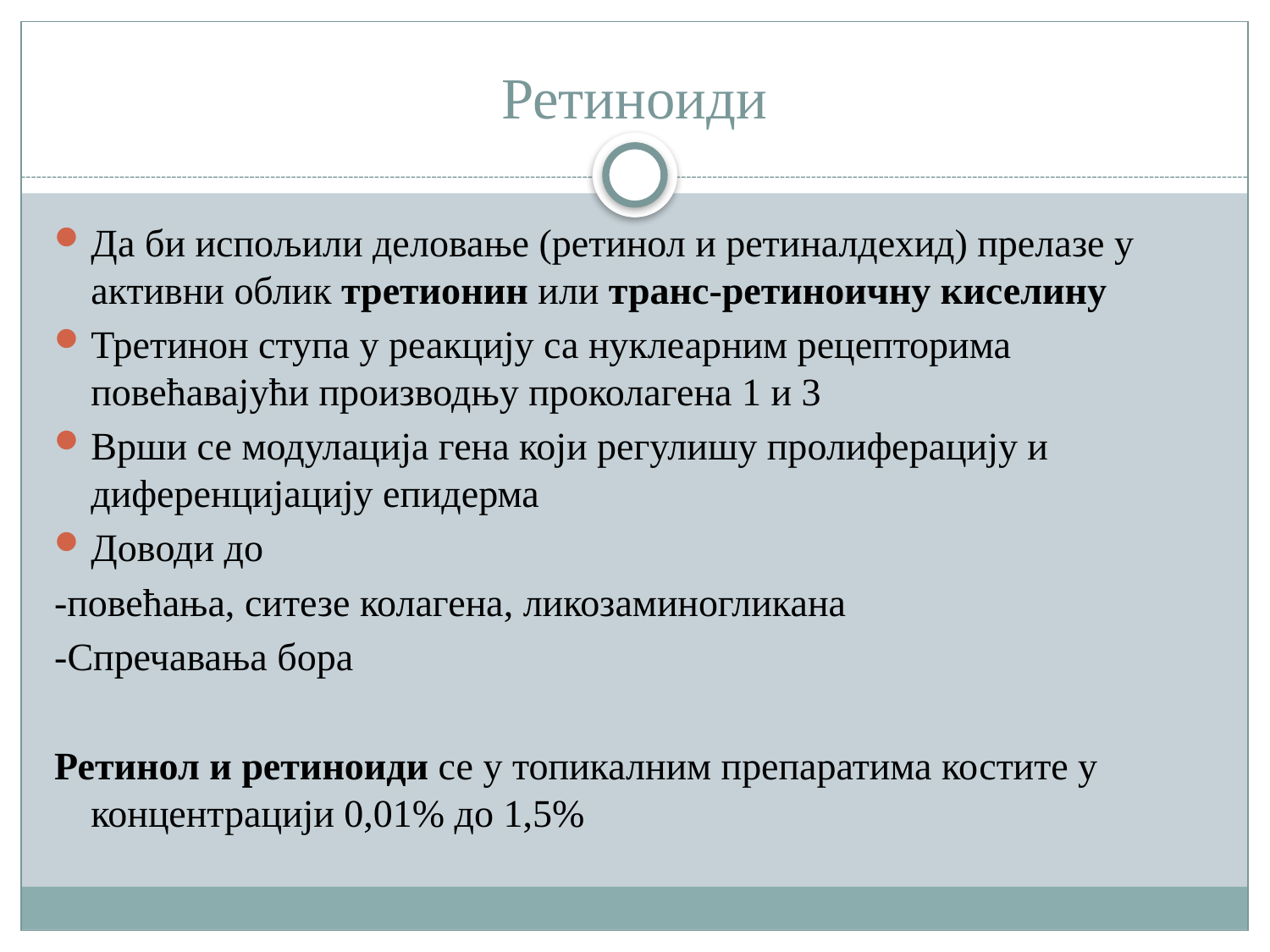

# Ретиноиди
Да би испољили деловање (ретинол и ретиналдехид) прелазе у активни облик третионин или транс-ретиноичну киселину
Третинон ступа у реакцију са нуклеарним рецепторима повећавајући производњу проколагена 1 и 3
Врши се модулација гена који регулишу пролиферацију и диференцијацију епидерма
Доводи до
-повећања, ситезе колагена, ликозаминогликана
-Спречавања бора

Ретинол и ретиноиди се у топикалним препаратима костите у концентрацији 0,01% до 1,5%